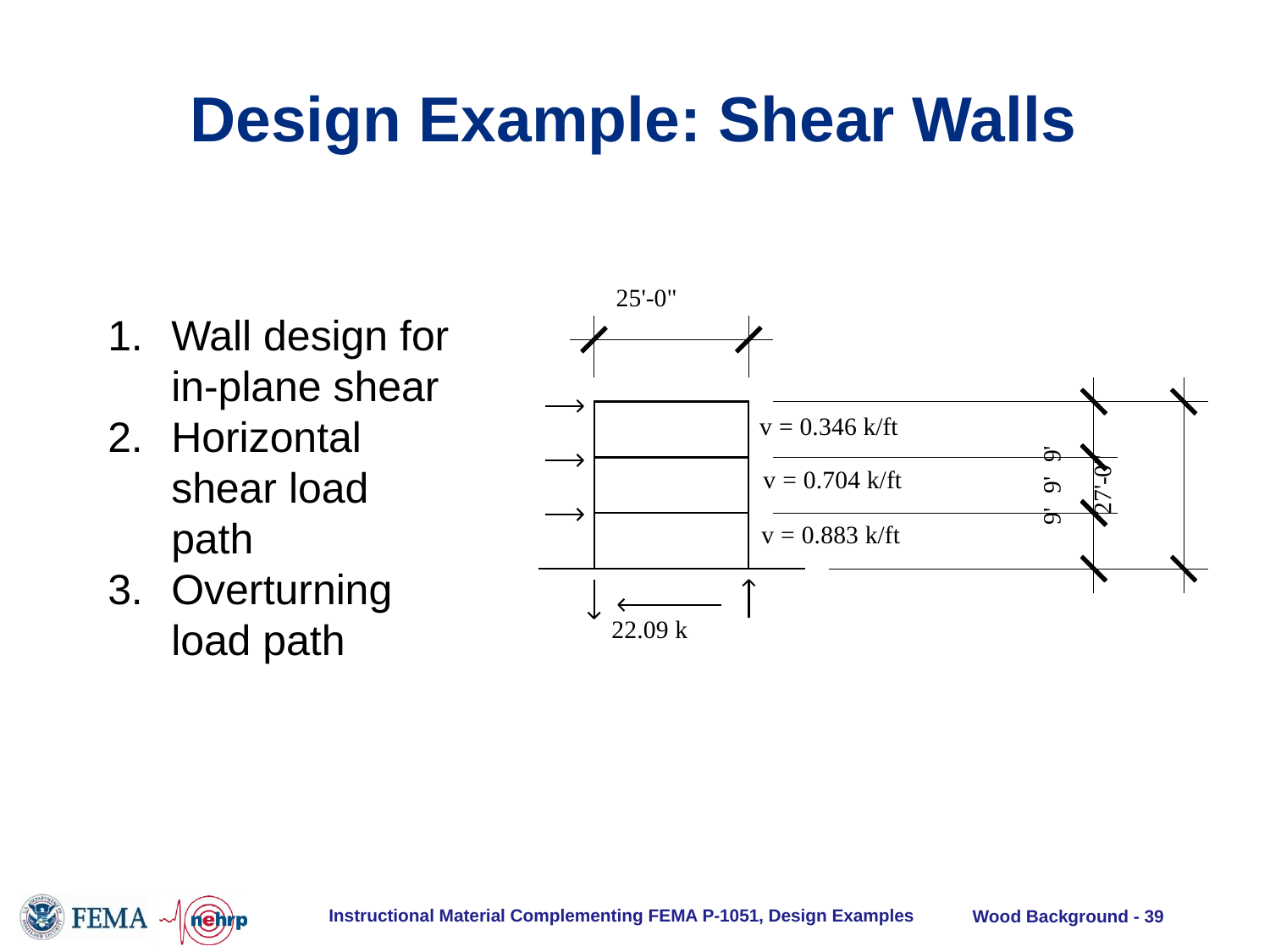

# Design Example: Shear Walls
25'-0"

v = 0.346 k/ft
9'  9'  9'
27'-0"

v = 0.704 k/ft

v = 0.883 k/ft

22.09 k
Wall design for in-plane shear
Horizontal shear load path
Overturning load path